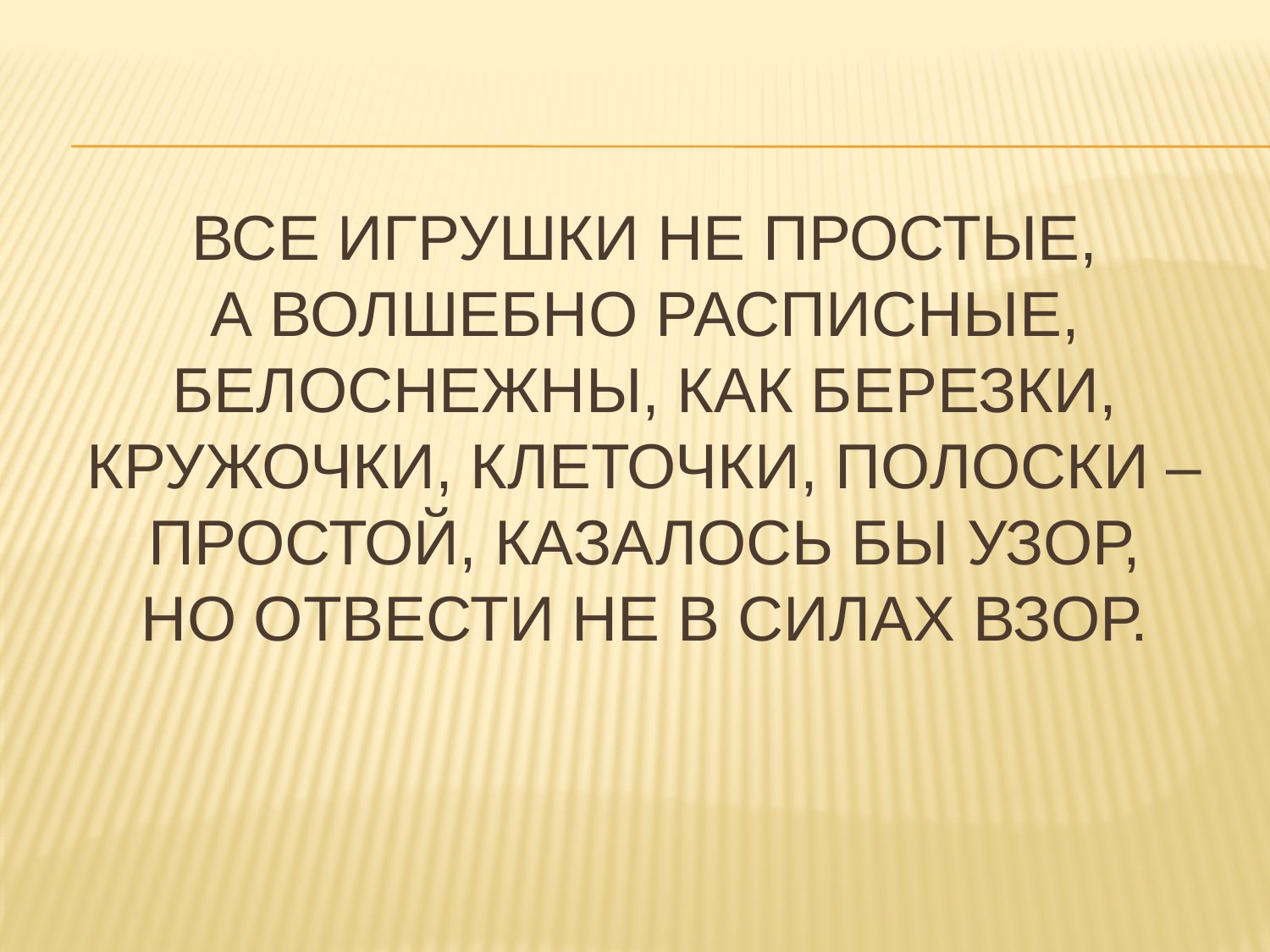

# Все игрушки не простые, А волшебно расписные, Белоснежны, как березки, Кружочки, клеточки, полоски – Простой, казалось бы узор, Но отвести не в силах взор.